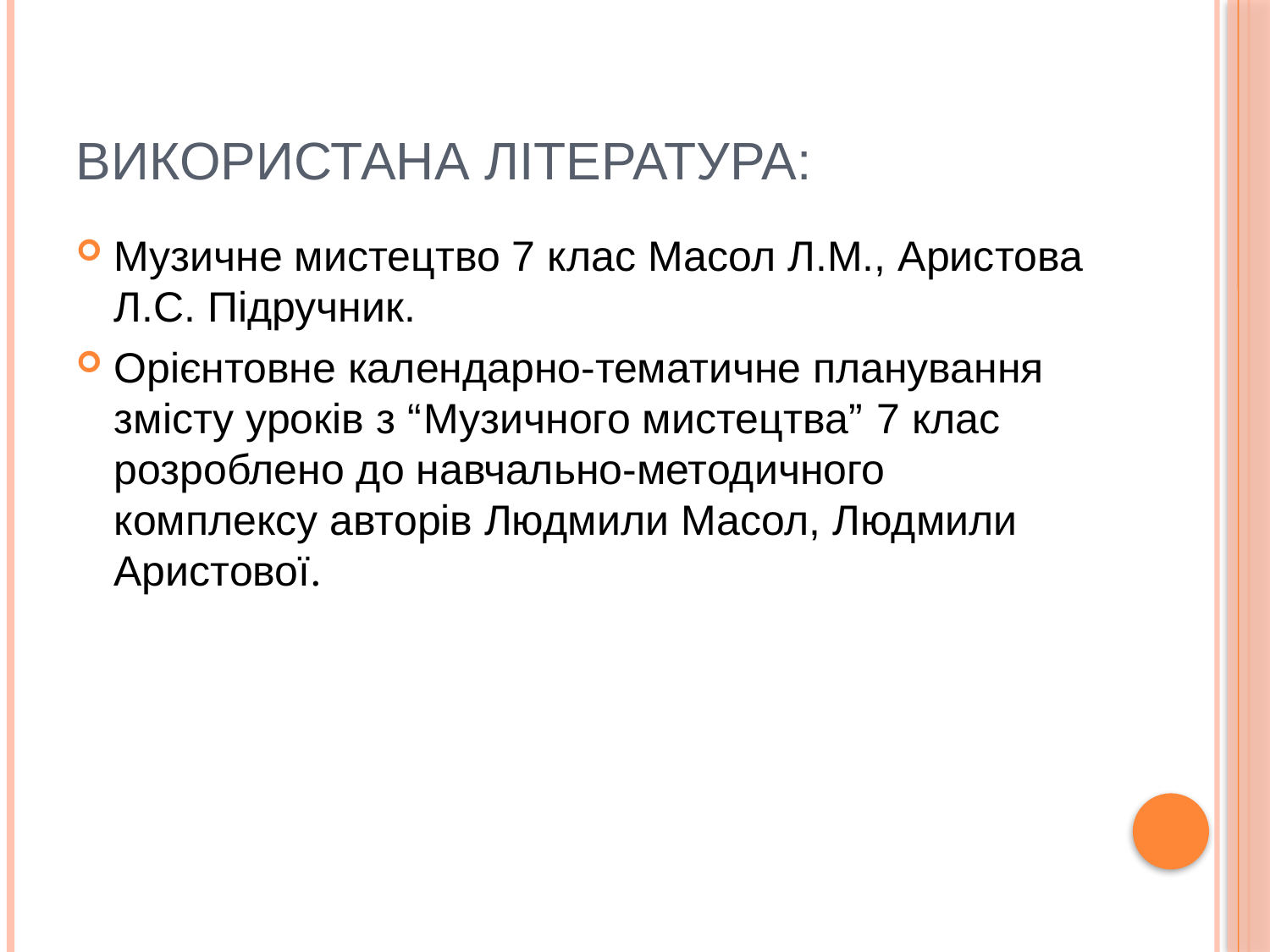

# Використана література:
Музичне мистецтво 7 клас Масол Л.М., Аристова Л.С. Підручник.
Орієнтовне календарно-тематичне планування змісту уроків з “Музичного мистецтва” 7 клас розроблено до навчально-методичного комплексу авторів Людмили Масол, Людмили Аристової.